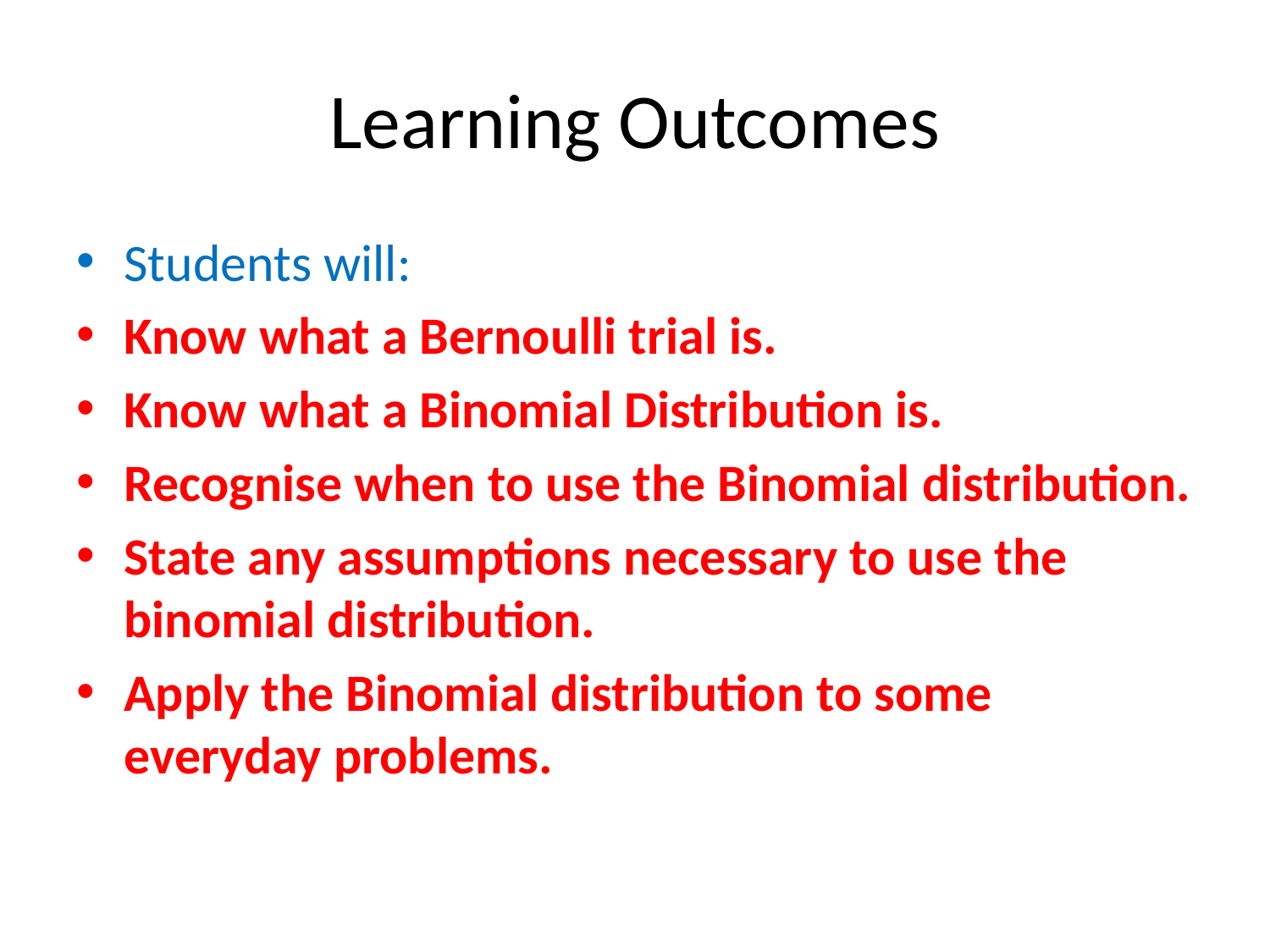

# Learning Outcomes
Students will:
Know what a Bernoulli trial is.
Know what a Binomial Distribution is.
Recognise when to use the Binomial distribution.
State any assumptions necessary to use the binomial distribution.
Apply the Binomial distribution to some everyday problems.